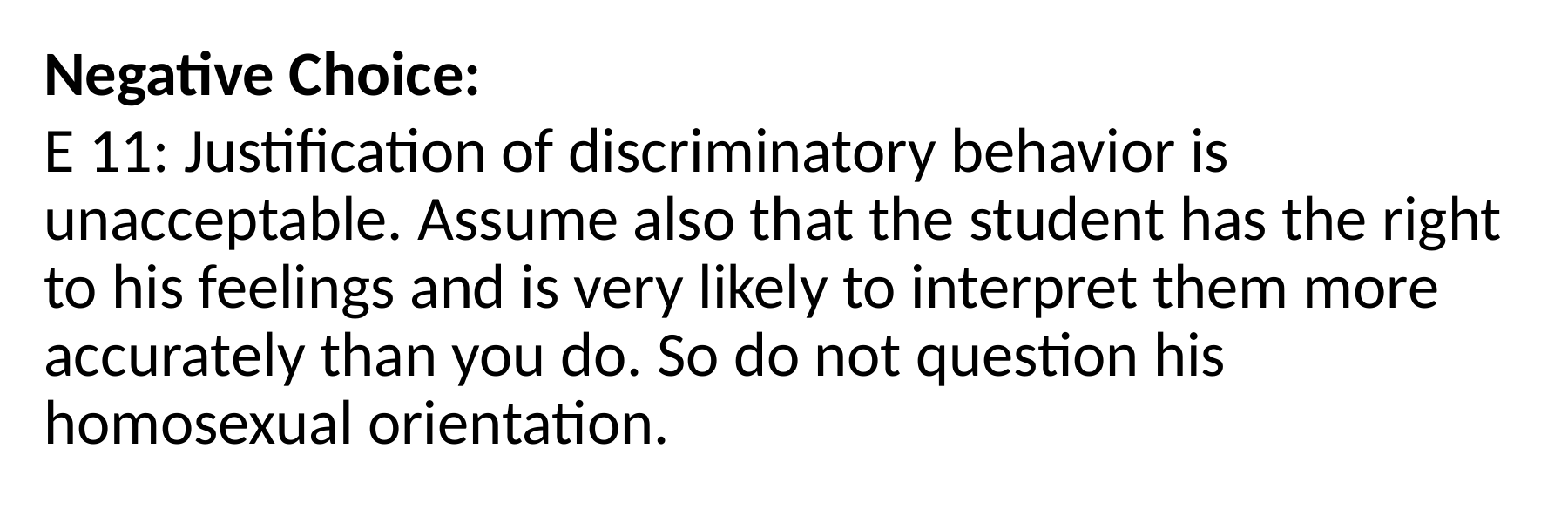

Negative Choice:
E 11: Justification of discriminatory behavior is unacceptable. Assume also that the student has the right to his feelings and is very likely to interpret them more accurately than you do. So do not question his homosexual orientation.